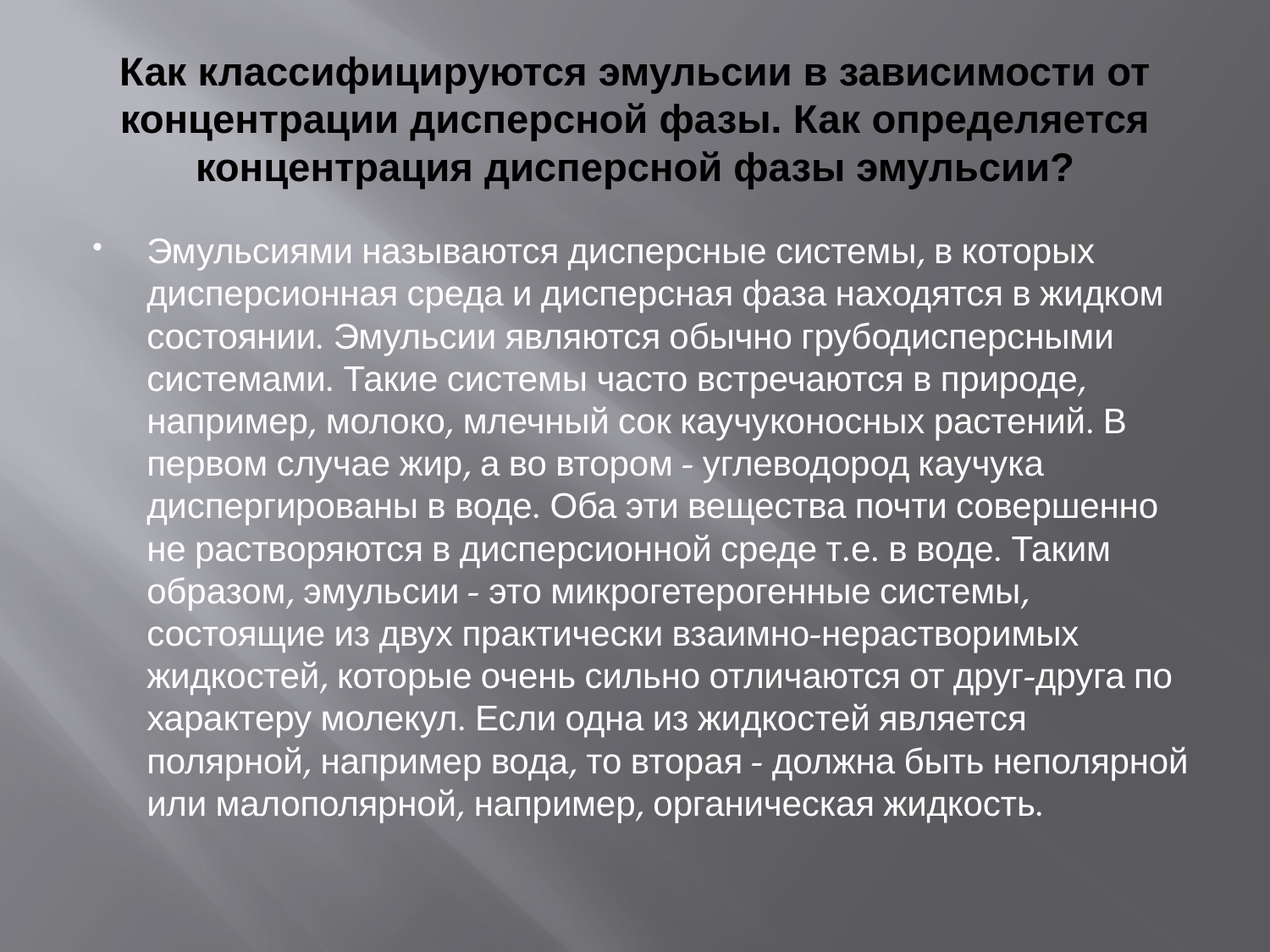

# Как классифицируются эмульсии в зависимости от концентрации дисперсной фазы. Как определяется концентрация дисперсной фазы эмульсии?
Эмульсиями называются дисперсные системы, в которых дисперсионная среда и дисперсная фаза находятся в жидком состоянии. Эмульсии являются обычно грубодисперсными системами. Такие системы часто встречаются в природе, например, молоко, млечный сок каучуконосных растений. В первом случае жир, а во втором - углеводород каучука диспергированы в воде. Оба эти вещества почти совершенно не растворяются в дисперсионной среде т.е. в воде. Таким образом, эмульсии - это микрогетерогенные системы, состоящие из двух практически взаимно-нерастворимых жидкостей, которые очень сильно отличаются от друг-друга по характеру молекул. Если одна из жидкостей является полярной, например вода, то вторая - должна быть неполярной или малополярной, например, органическая жидкость.